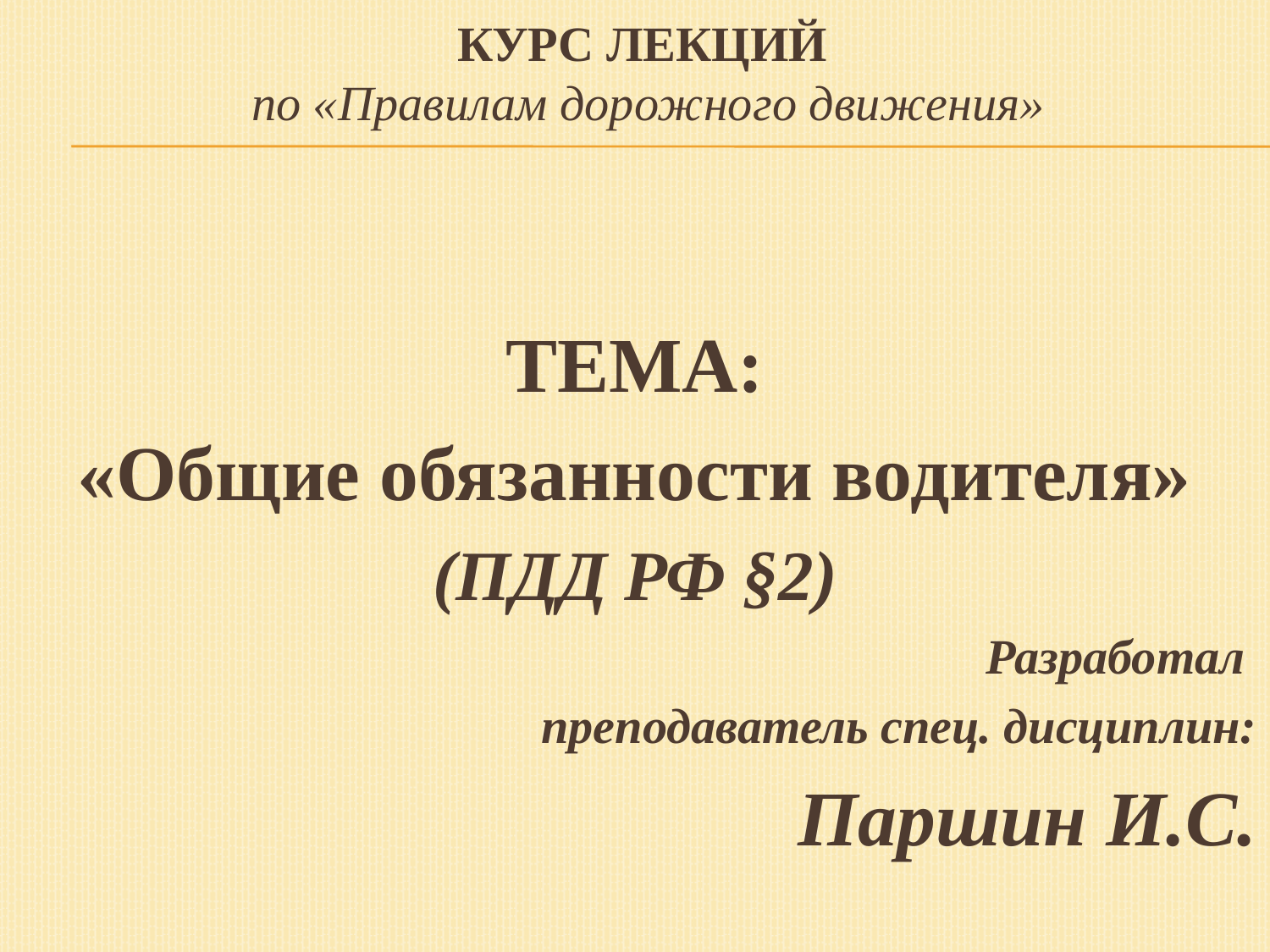

# Курс лекций по «Правилам дорожного движения»

ТЕМА:
«Общие обязанности водителя»
(ПДД РФ §2)
Разработал
преподаватель спец. дисциплин:
Паршин И.С.